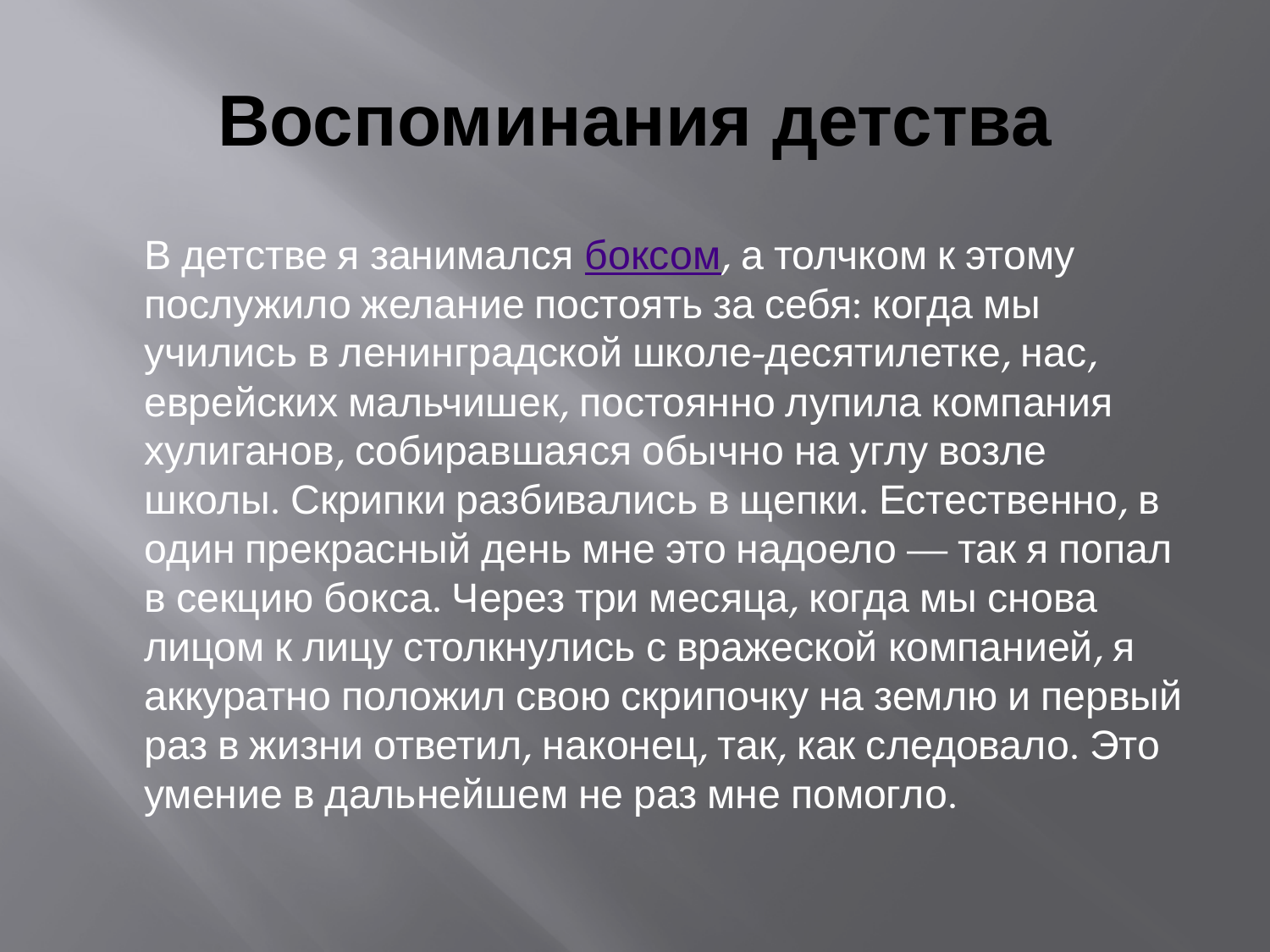

# Воспоминания детства
     В детстве я занимался боксом, а толчком к этому послужило желание постоять за себя: когда мы учились в ленинградской школе-десятилетке, нас, еврейских мальчишек, постоянно лупила компания хулиганов, собиравшаяся обычно на углу возле школы. Скрипки разбивались в щепки. Естественно, в один прекрасный день мне это надоело — так я попал в секцию бокса. Через три месяца, когда мы снова лицом к лицу столкнулись с вражеской компанией, я аккуратно положил свою скрипочку на землю и первый раз в жизни ответил, наконец, так, как следовало. Это умение в дальнейшем не раз мне помогло.